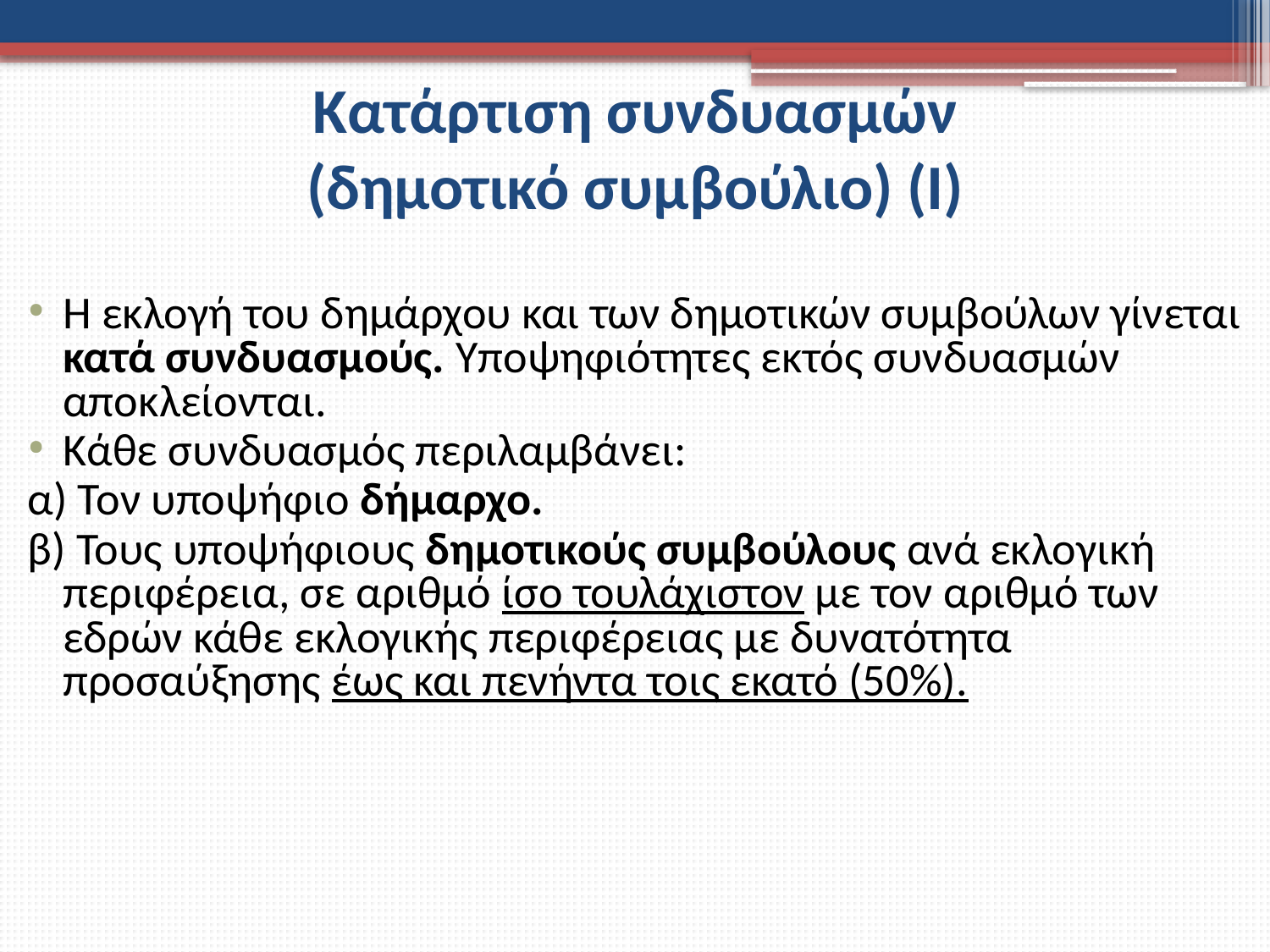

Κατάρτιση συνδυασμών
 (δημοτικό συμβούλιο) (Ι)

Η εκλογή του δημάρχου και των δημοτικών συμβούλων γίνεται κατά συνδυασμούς. Υποψηφιότητες εκτός συνδυασμών αποκλείονται.
Κάθε συνδυασμός περιλαμβάνει:
α) Τον υποψήφιο δήμαρχο.
β) Τους υποψήφιους δημοτικούς συμβούλους ανά εκλογική περιφέρεια, σε αριθμό ίσο τουλάχιστον με τον αριθμό των εδρών κάθε εκλογικής περιφέρειας με δυνατότητα προσαύξησης έως και πενήντα τοις εκατό (50%).